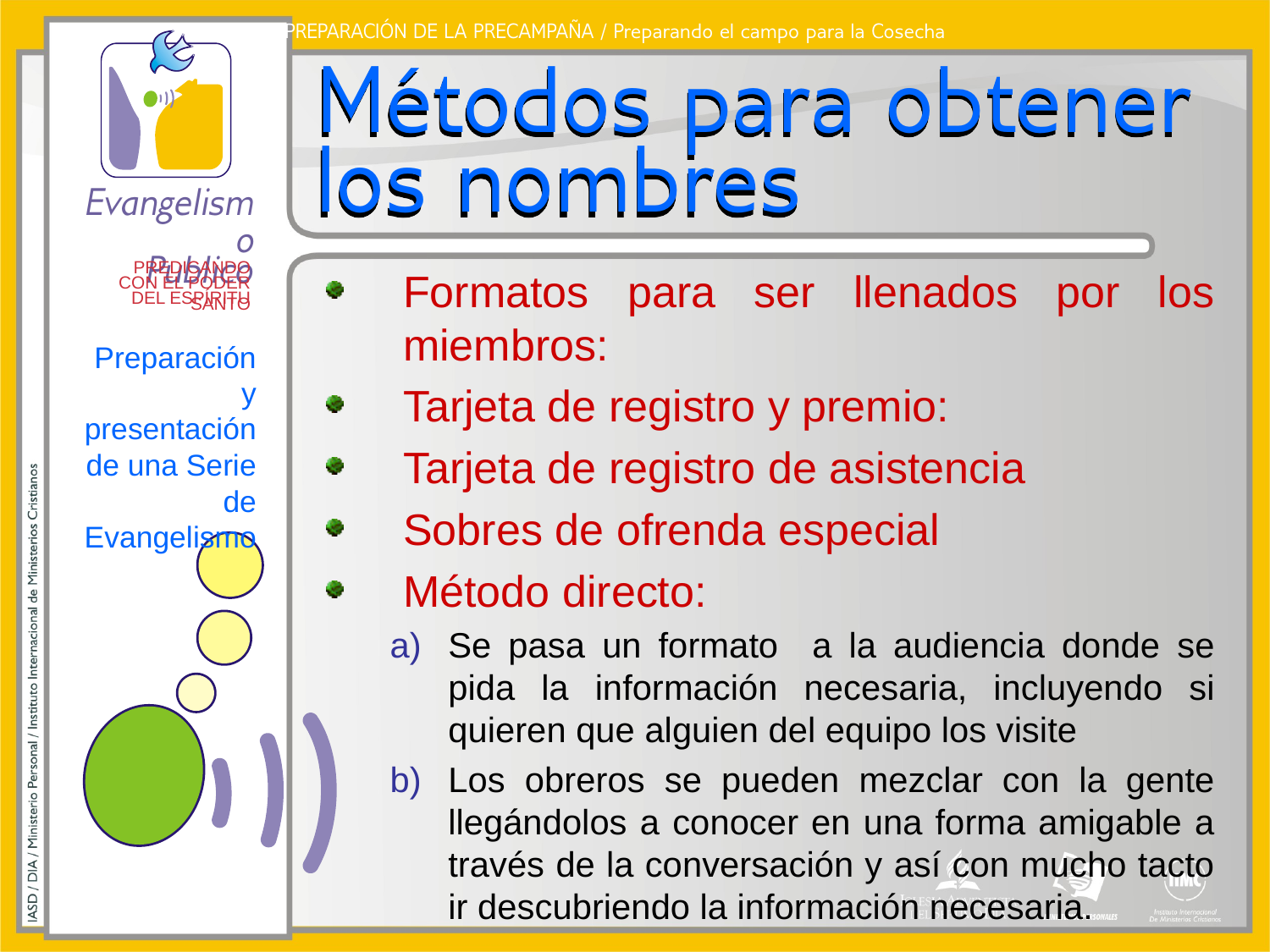

PREPARACIÓN DE LA PRECAMPAÑA / Preparando el campo para la Cosecha
# Métodos para obtener los nombres
Formatos para ser llenados por los miembros:
Tarjeta de registro y premio:
Tarjeta de registro de asistencia
Sobres de ofrenda especial
Método directo:
Se pasa un formato  a la audiencia donde se pida la información necesaria, incluyendo si quieren que alguien del equipo los visite
Los obreros se pueden mezclar con la gente llegándolos a conocer en una forma amigable a través de la conversación y así con mucho tacto ir descubriendo la información necesaria.